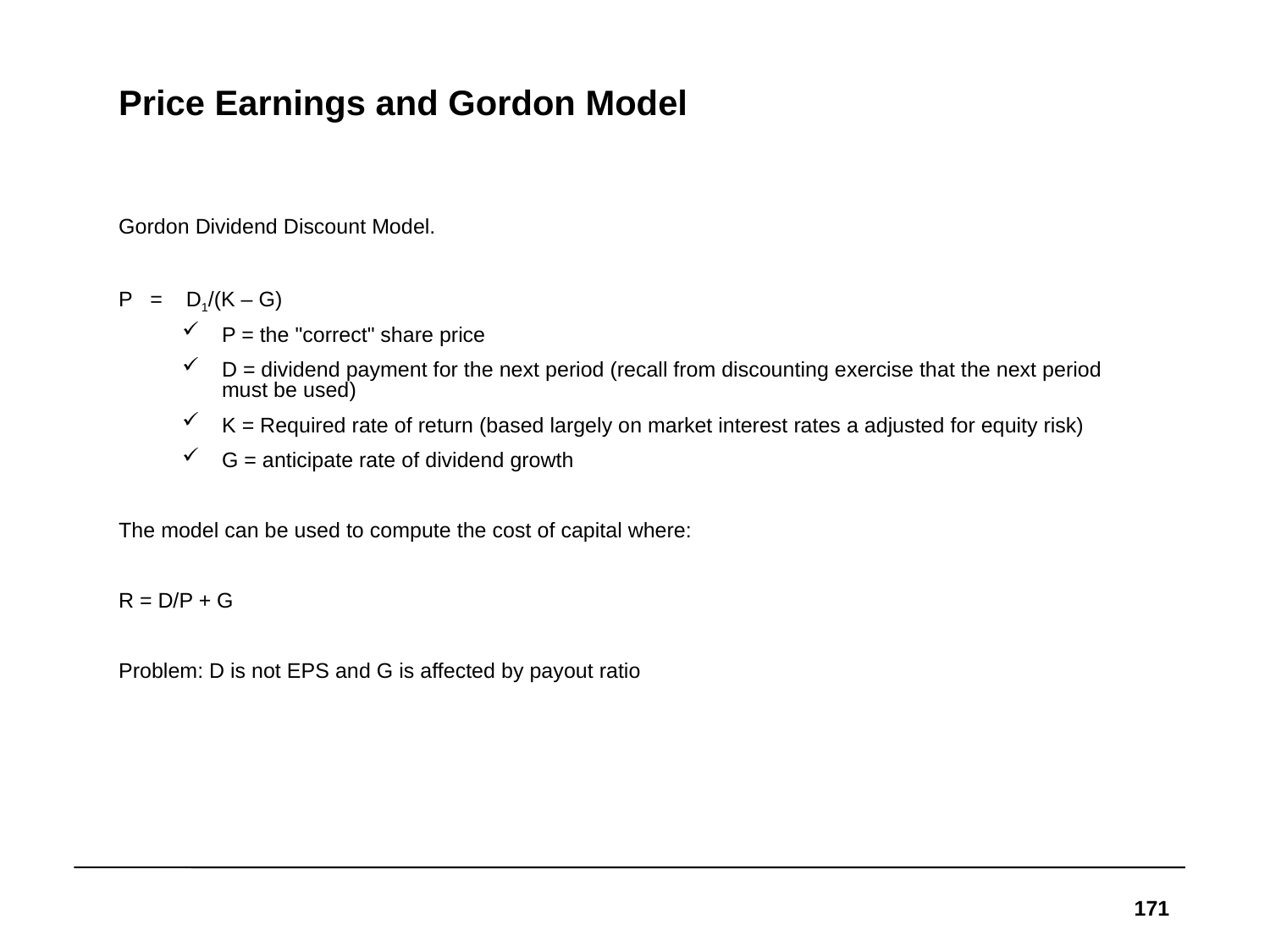

# Price Earnings and Gordon Model
Gordon Dividend Discount Model.

P   =    D1/(K – G)
P = the "correct" share price
D = dividend payment for the next period (recall from discounting exercise that the next period must be used)
K = Required rate of return (based largely on market interest rates a adjusted for equity risk)
G = anticipate rate of dividend growth

The model can be used to compute the cost of capital where:

R = D/P + G

Problem: D is not EPS and G is affected by payout ratio